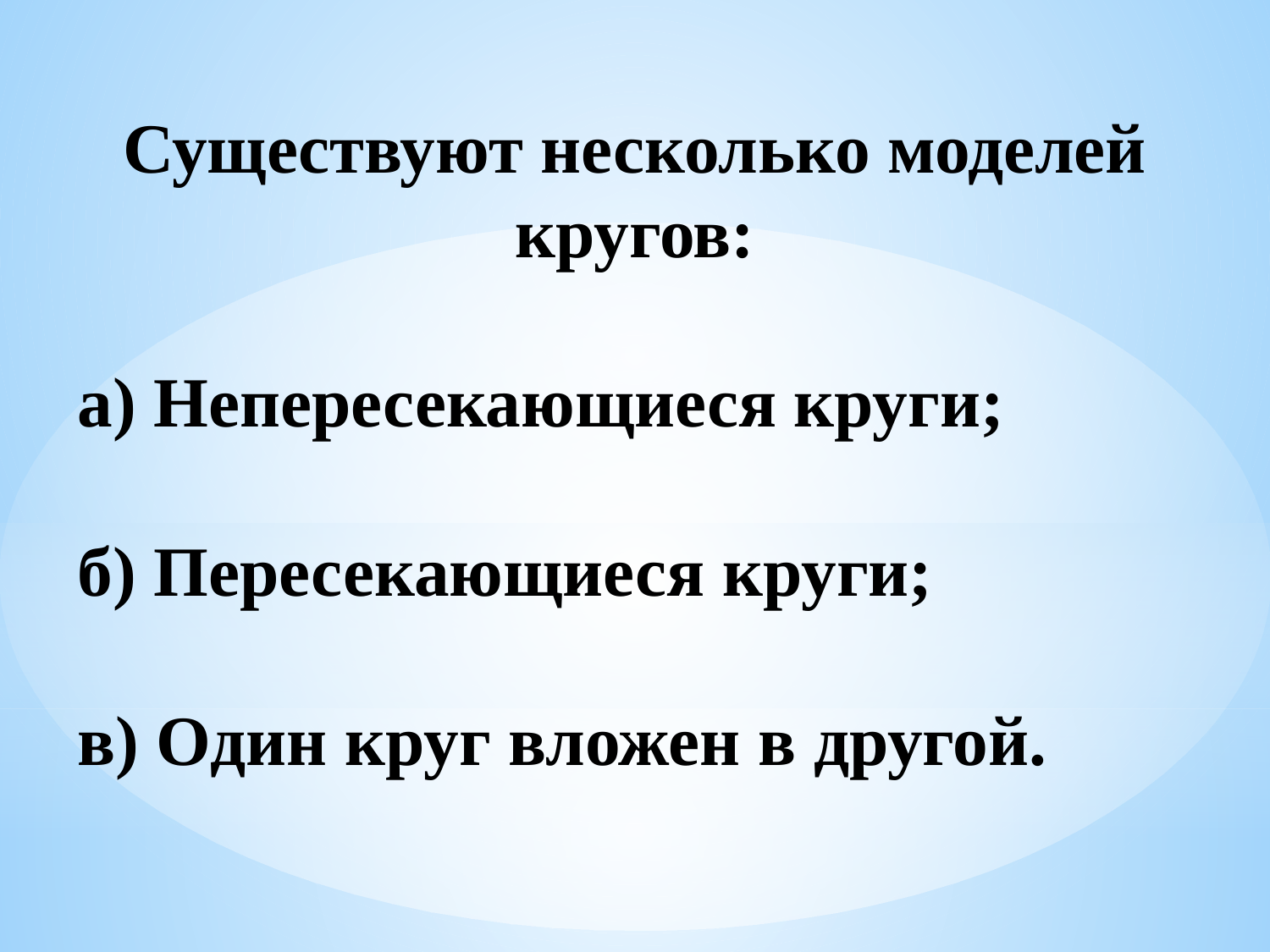

Существуют несколько моделей кругов:

а) Непересекающиеся круги;

б) Пересекающиеся круги;

в) Один круг вложен в другой.